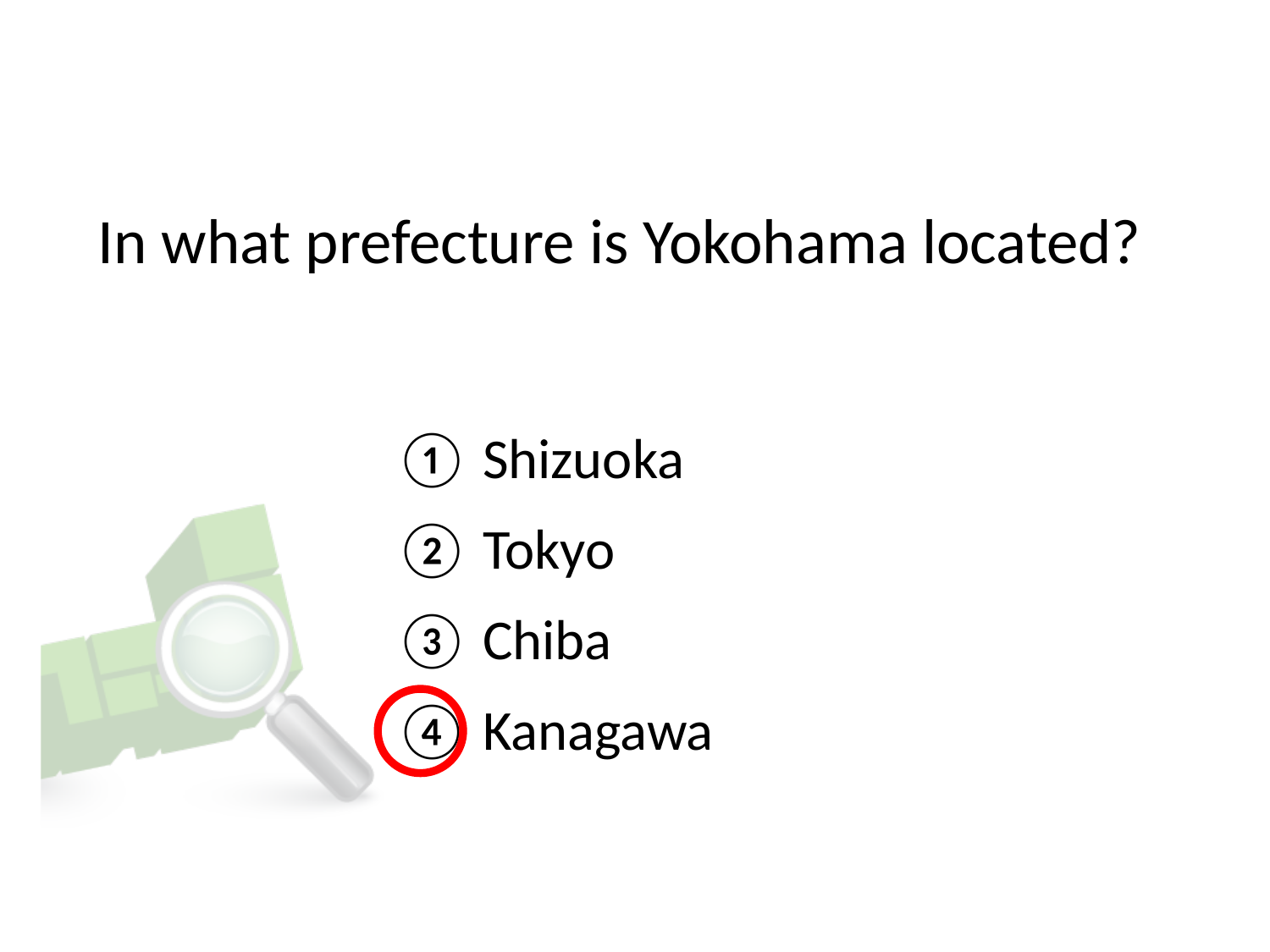

# In what prefecture is Yokohama located?
① Shizuoka
② Tokyo
③ Chiba
④ Kanagawa